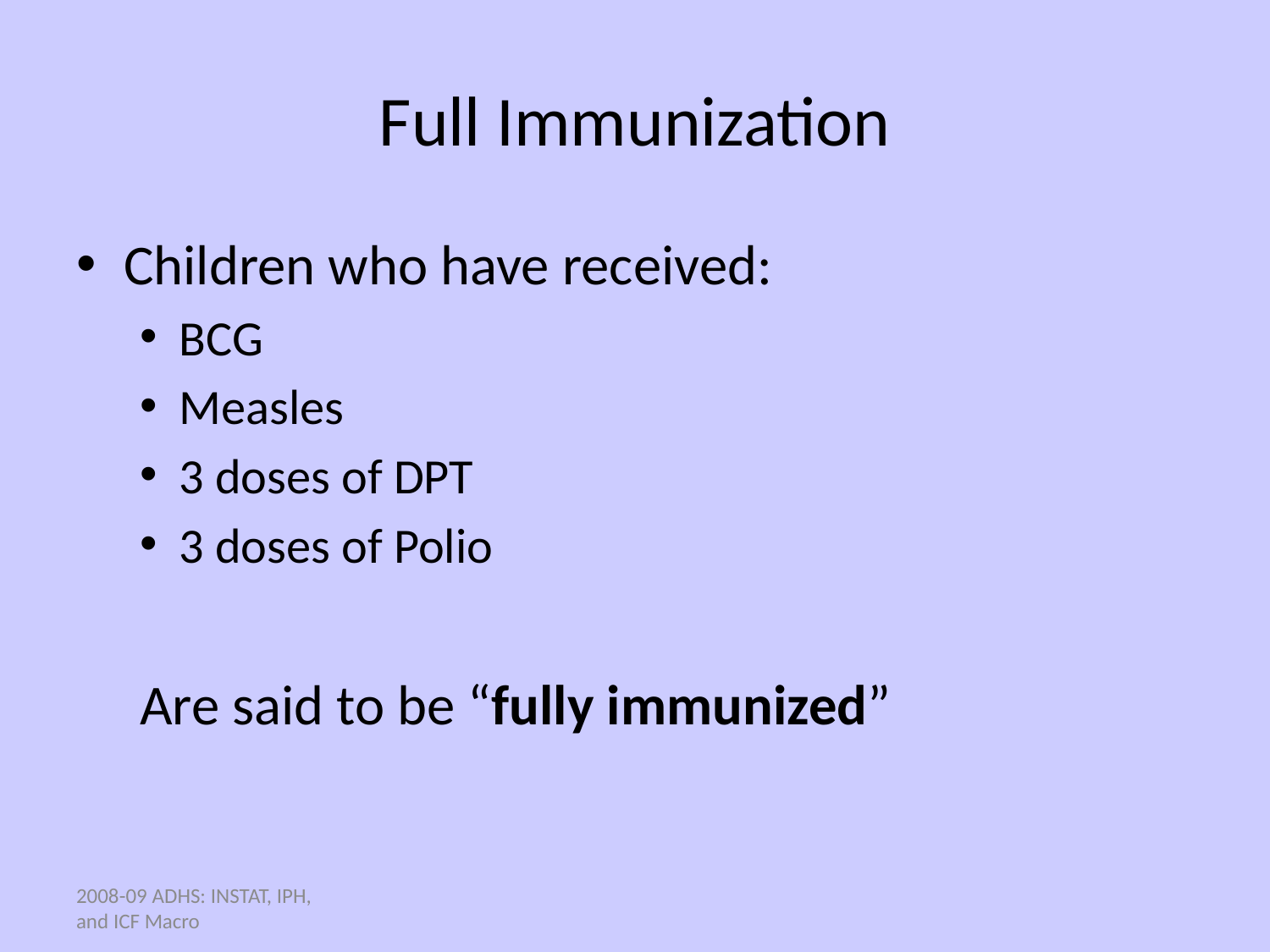

# Full Immunization
Children who have received:
BCG
Measles
3 doses of DPT
3 doses of Polio

Are said to be “fully immunized”
2008-09 ADHS: INSTAT, IPH, and ICF Macro